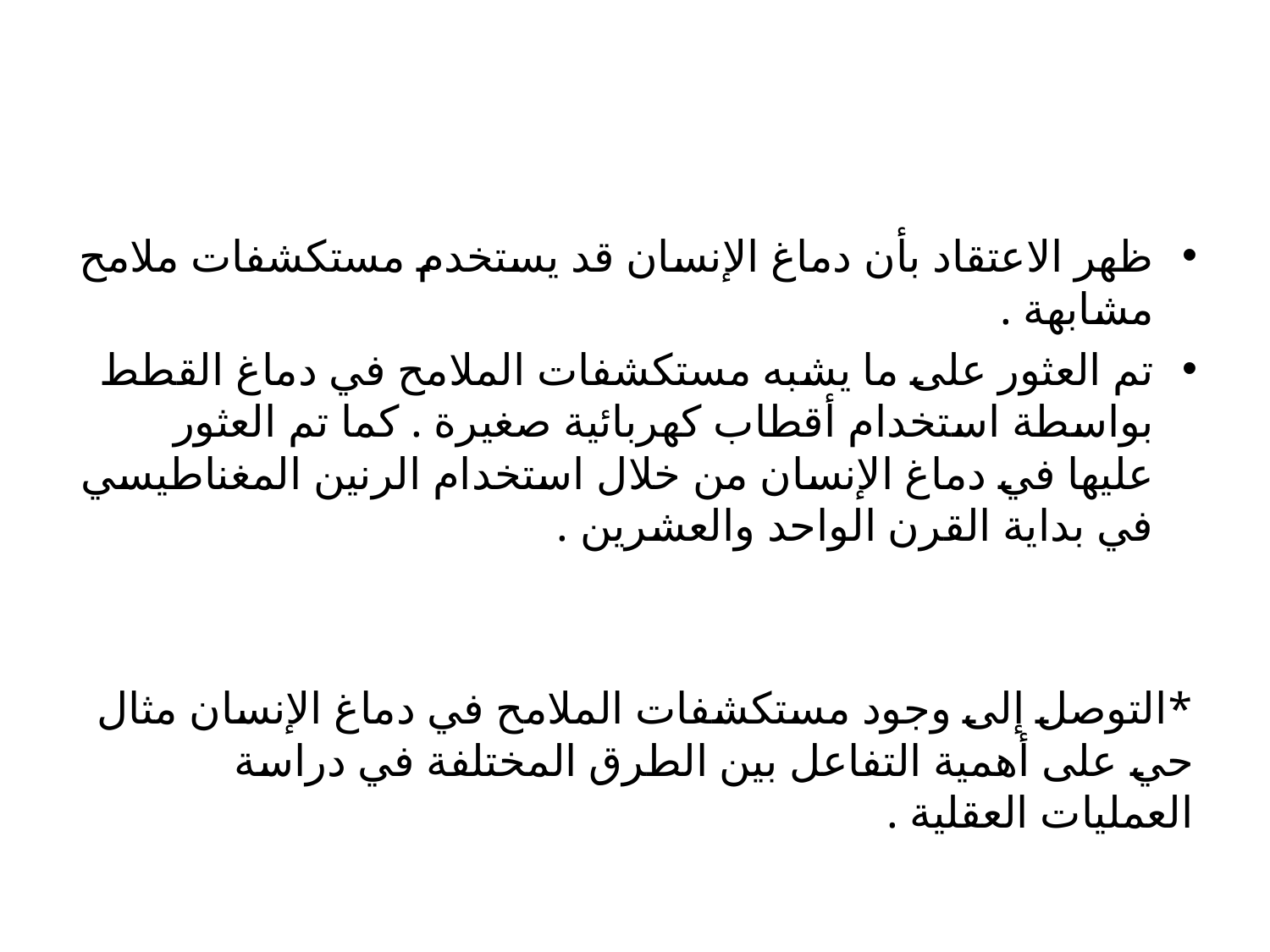

#
ظهر الاعتقاد بأن دماغ الإنسان قد يستخدم مستكشفات ملامح مشابهة .
تم العثور على ما يشبه مستكشفات الملامح في دماغ القطط بواسطة استخدام أقطاب كهربائية صغيرة . كما تم العثور عليها في دماغ الإنسان من خلال استخدام الرنين المغناطيسي في بداية القرن الواحد والعشرين .

*التوصل إلى وجود مستكشفات الملامح في دماغ الإنسان مثال حي على أهمية التفاعل بين الطرق المختلفة في دراسة العمليات العقلية .